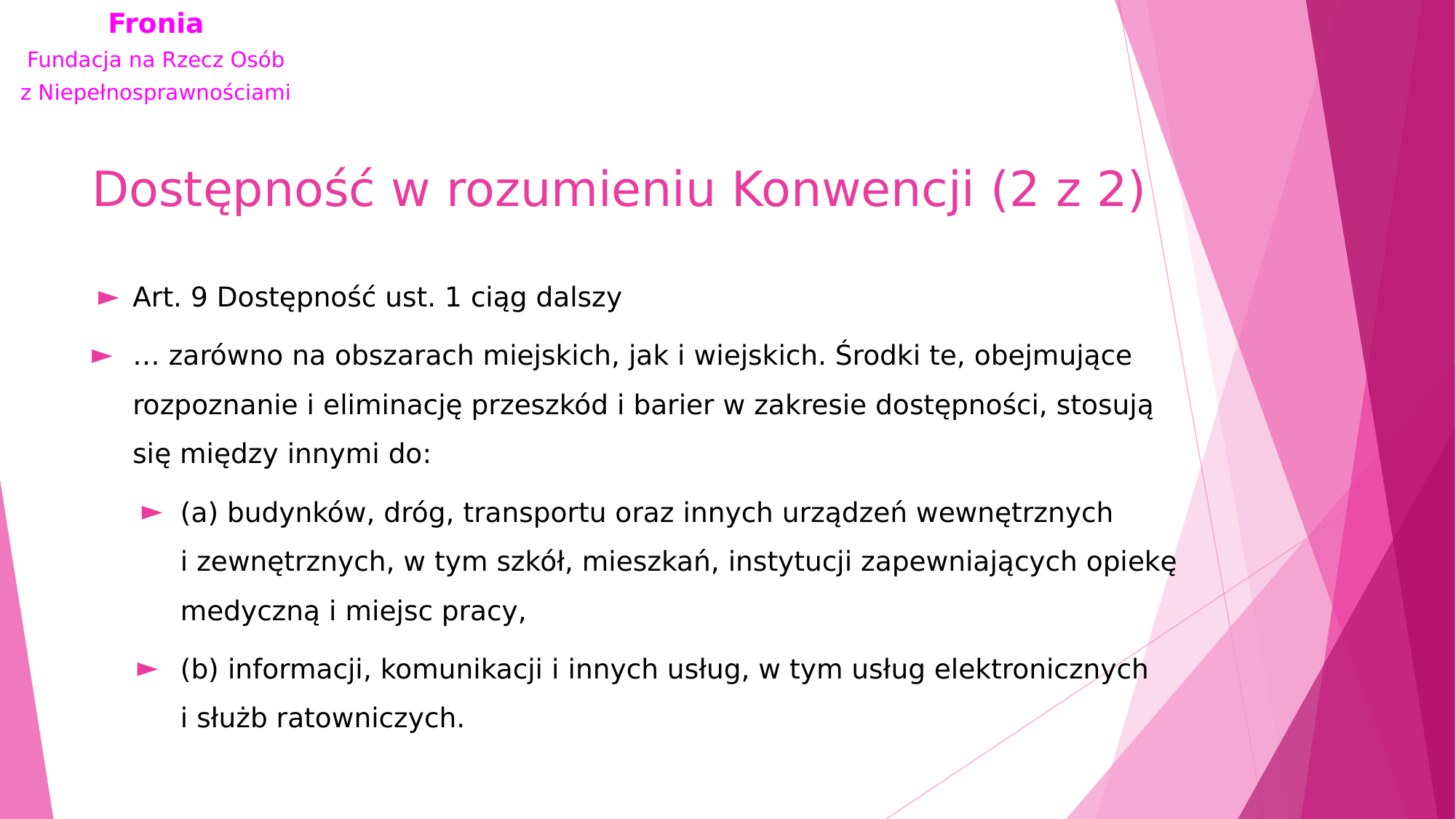

# Dostępność w rozumieniu Konwencji (2 z 2)
Art. 9 Dostępność ust. 1 ciąg dalszy
… zarówno na obszarach miejskich, jak i wiejskich. Środki te, obejmujące rozpoznanie i eliminację przeszkód i barier w zakresie dostępności, stosują się między innymi do:
(a) budynków, dróg, transportu oraz innych urządzeń wewnętrznych i zewnętrznych, w tym szkół, mieszkań, instytucji zapewniających opiekę medyczną i miejsc pracy,
(b) informacji, komunikacji i innych usług, w tym usług elektronicznych i służb ratowniczych.